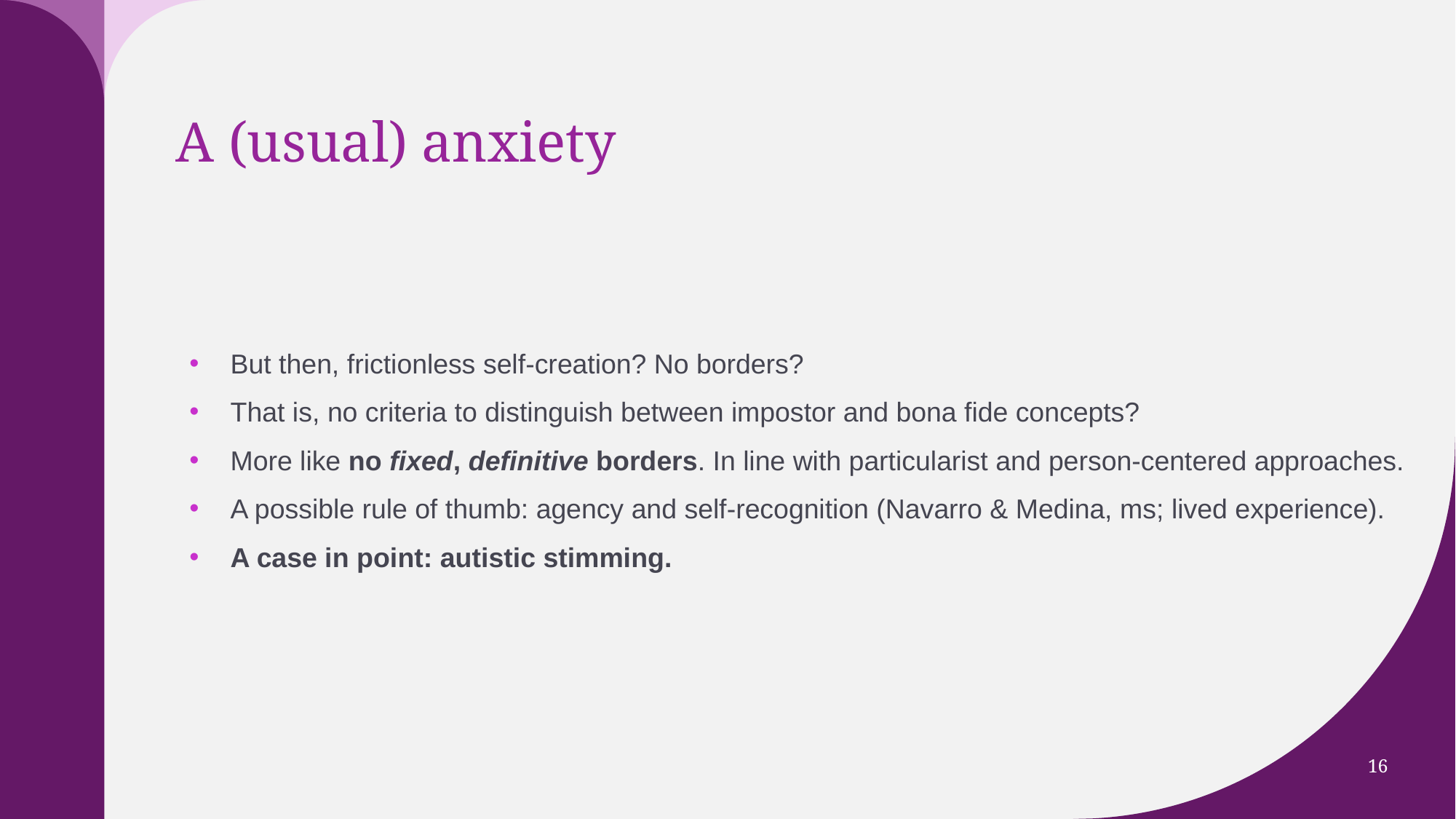

# A (usual) anxiety
But then, frictionless self-creation? No borders?
That is, no criteria to distinguish between impostor and bona fide concepts?
More like no fixed, definitive borders. In line with particularist and person-centered approaches.
A possible rule of thumb: agency and self-recognition (Navarro & Medina, ms; lived experience).
A case in point: autistic stimming.
16